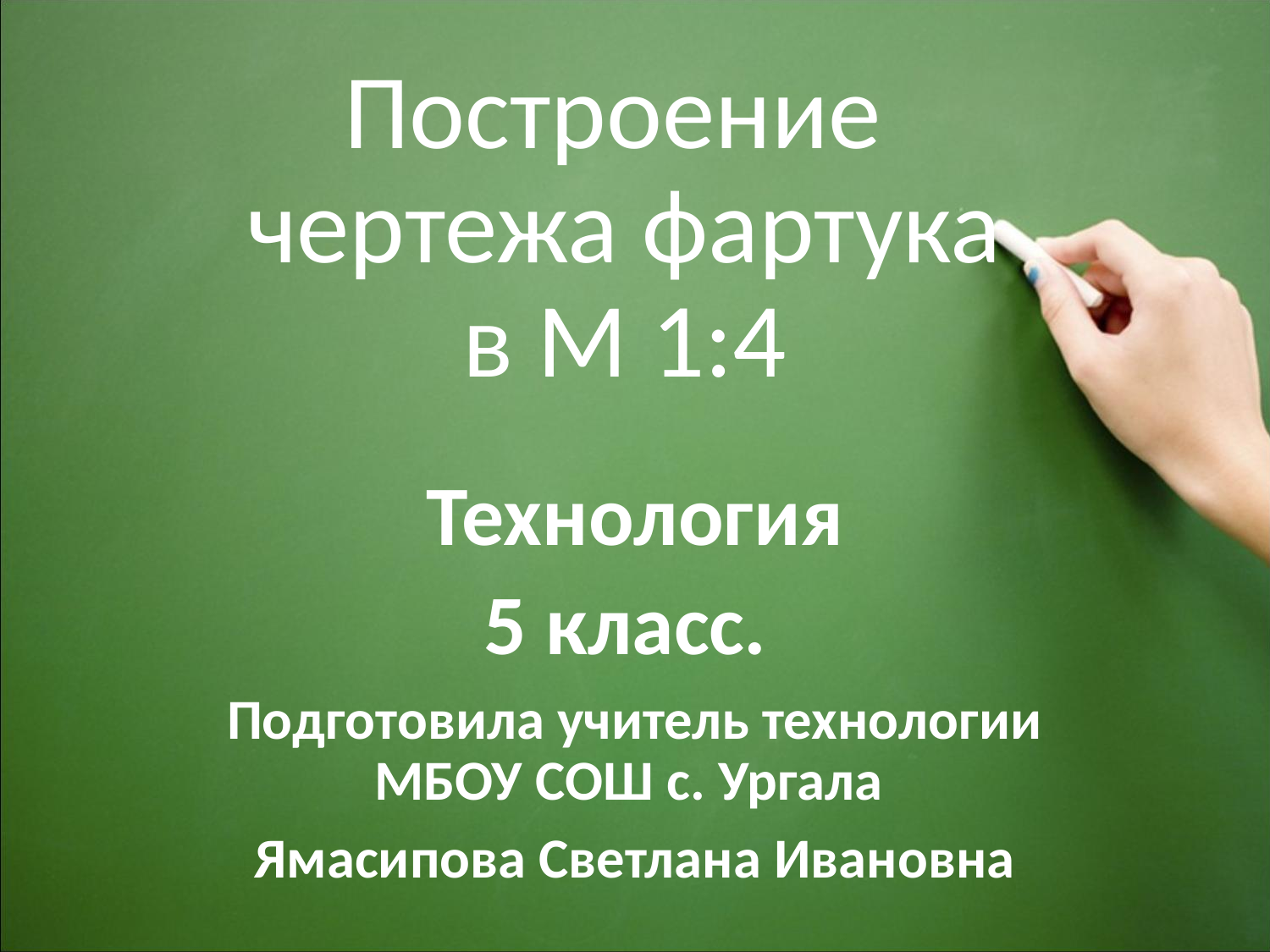

# Построение чертежа фартука в М 1:4
Технология
5 класс.
Подготовила учитель технологии МБОУ СОШ с. Ургала
Ямасипова Светлана Ивановна